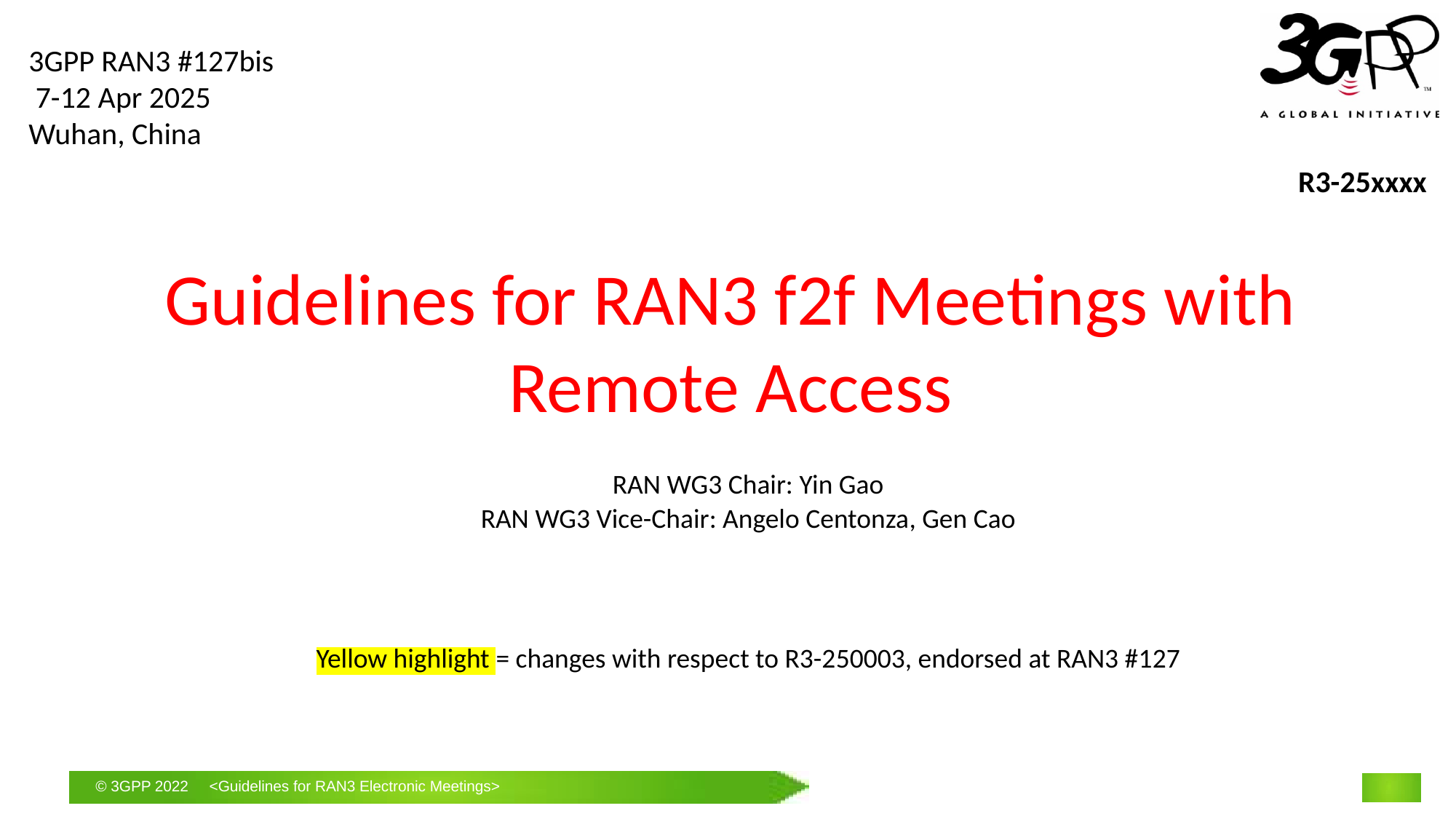

3GPP RAN3 #127bis
 7-12 Apr 2025
Wuhan, China
R3-25xxxx
# Guidelines for RAN3 f2f Meetings with Remote Access
RAN WG3 Chair: Yin Gao
RAN WG3 Vice-Chair: Angelo Centonza, Gen Cao

Yellow highlight = changes with respect to R3-250003, endorsed at RAN3 #127
1